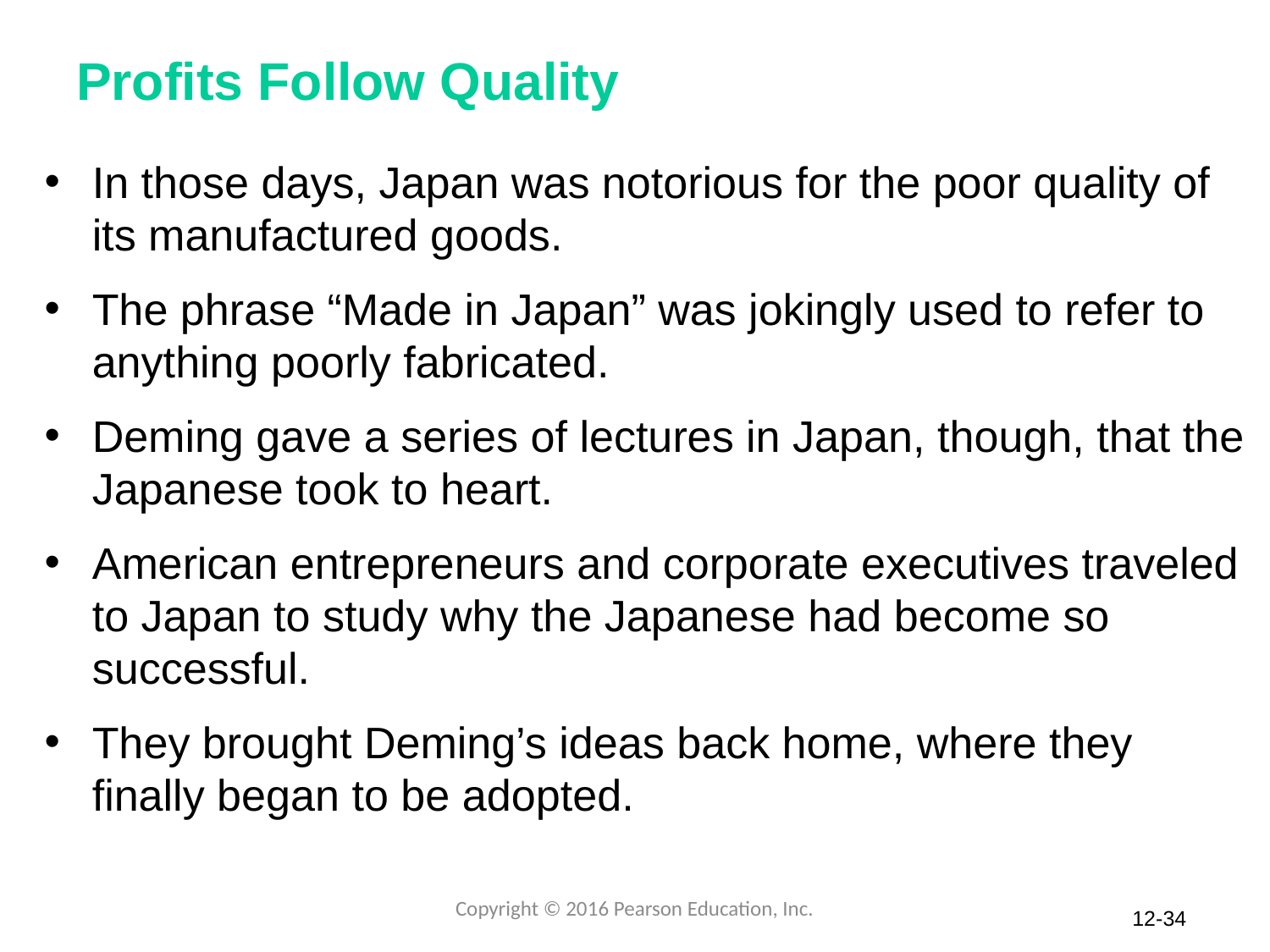

# Profits Follow Quality
In those days, Japan was notorious for the poor quality of its manufactured goods.

The phrase “Made in Japan” was jokingly used to refer to anything poorly fabricated.

Deming gave a series of lectures in Japan, though, that the Japanese took to heart.

American entrepreneurs and corporate executives traveled to Japan to study why the Japanese had become so successful.

They brought Deming’s ideas back home, where they finally began to be adopted.
Copyright © 2016 Pearson Education, Inc.